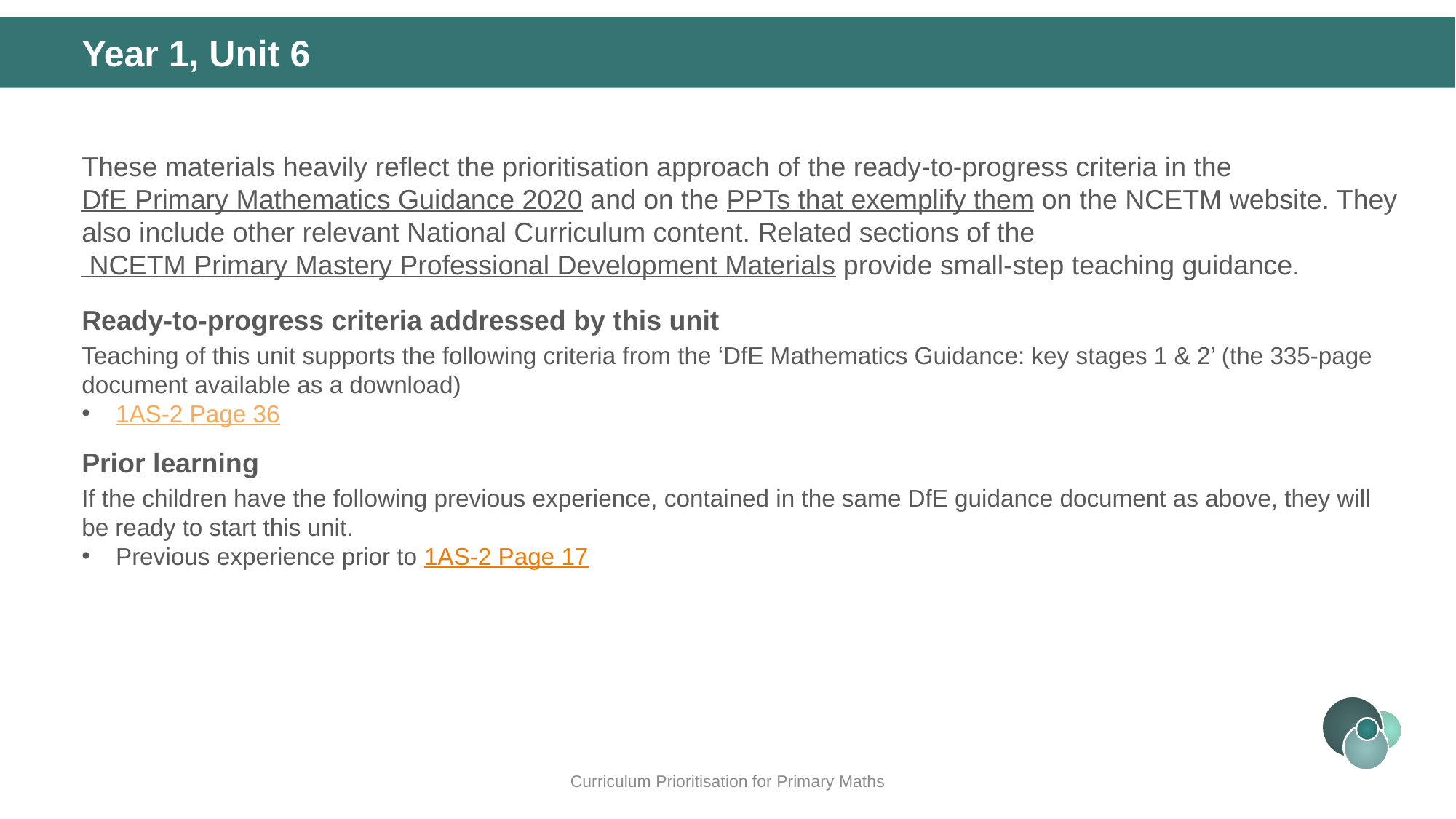

Year 1, Unit 6
These materials heavily reflect the prioritisation approach of the ready-to-progress criteria in the DfE Primary Mathematics Guidance 2020 and on the PPTs that exemplify them on the NCETM website. They also include other relevant National Curriculum content. Related sections of the NCETM Primary Mastery Professional Development Materials provide small-step teaching guidance.
Ready-to-progress criteria addressed by this unit
Teaching of this unit supports the following criteria from the ‘DfE Mathematics Guidance: key stages 1 & 2’ (the 335-page document available as a download)
1AS-2 Page 36
Prior learning
If the children have the following previous experience, contained in the same DfE guidance document as above, they will be ready to start this unit.
Previous experience prior to 1AS-2 Page 17

Curriculum Prioritisation for Primary Maths